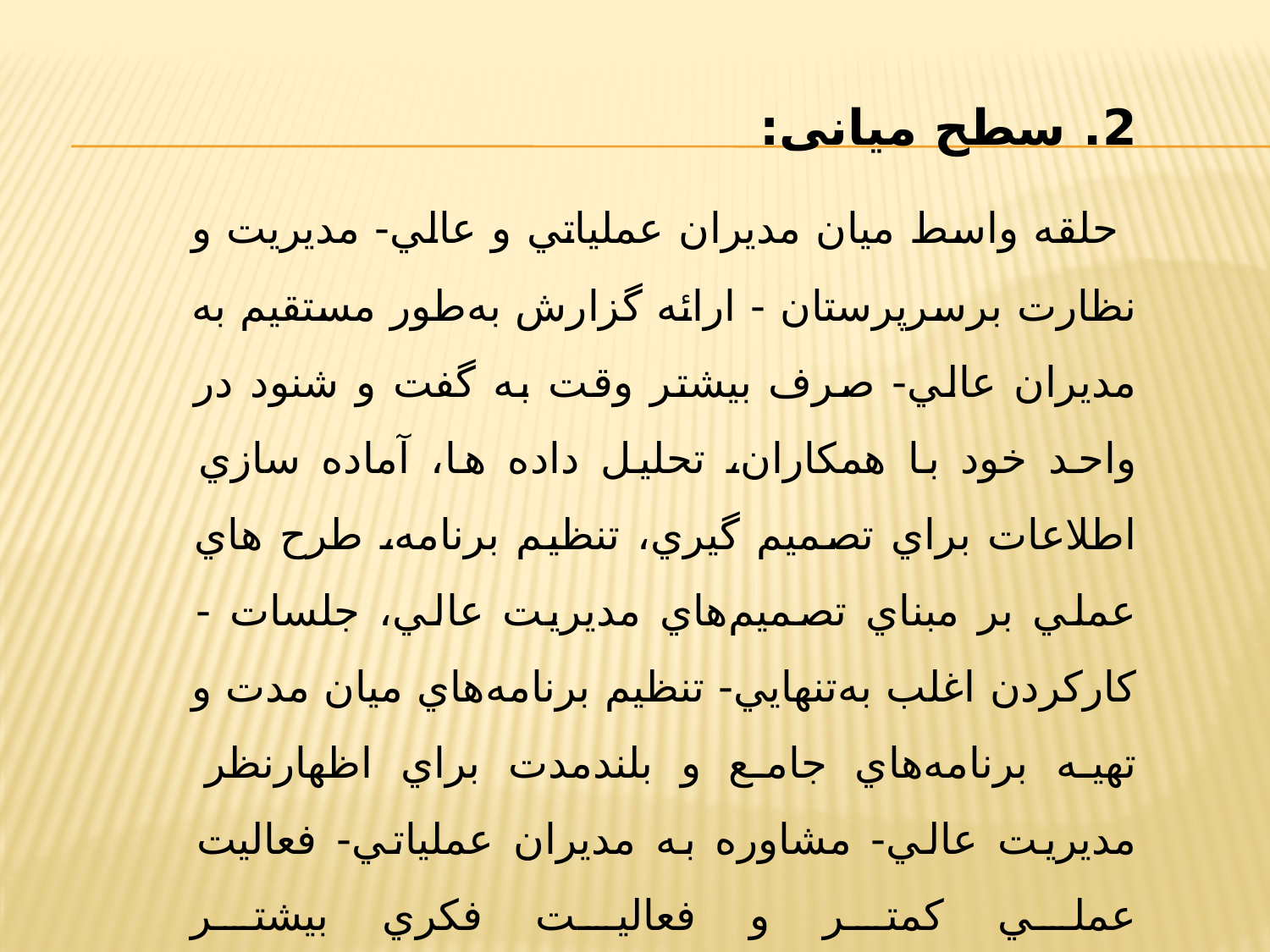

2. سطح میانی:
 حلقه واسط ميان مديران عملياتي و عالي- مديريت و نظارت برسرپرستان - ارائه گزارش به‌طور مستقيم به مديران عالي- صرف بيشتر وقت به گفت و شنود در واحد خود با همكاران، تحليل داده ها، آماده سازي اطلاعات براي تصميم گيري، تنظيم برنامه، طرح هاي عملي بر مبناي تصميم‌هاي مديريت عالي، جلسات - كاركردن اغلب به‌تنهايي- تنظيم برنامه‌هاي ميان مدت و تهيه برنامه‌هاي جامع و بلندمدت براي اظهارنظر مديريت عالي- مشاوره به مديران عملياتي- فعاليت عملي كمتر و فعاليت فكري بيشتر
- به تدريح در حال ادغام يا حذف با استفاده از IT